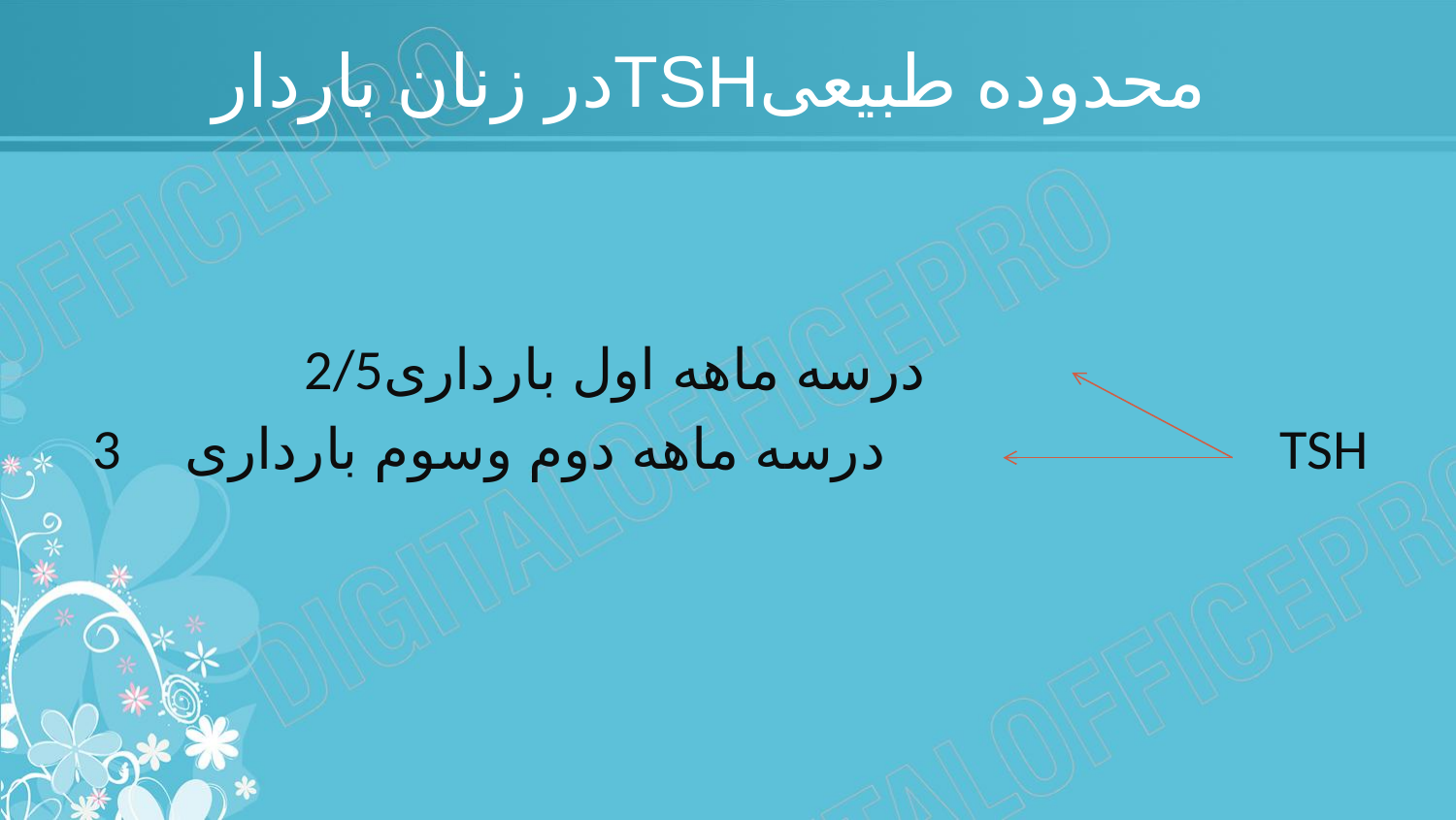

# در زنان باردارTSHمحدوده طبیعی

2/5درسه ماهه اول بارداری
   3     درسه ماهه دوم وسوم بارداری                         TSH